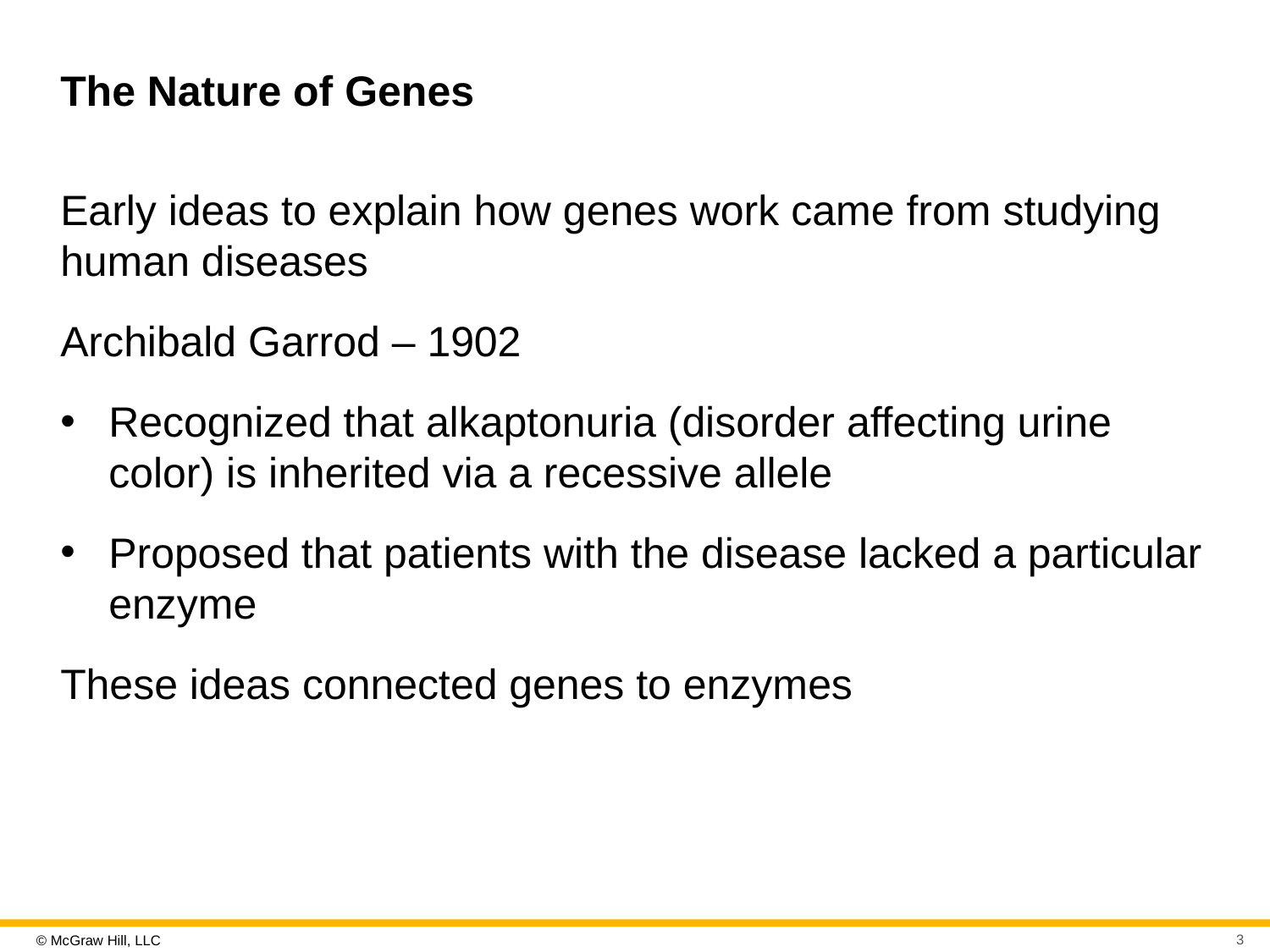

# The Nature of Genes
Early ideas to explain how genes work came from studying human diseases
Archibald Garrod – 1902
Recognized that alkaptonuria (disorder affecting urine color) is inherited via a recessive allele
Proposed that patients with the disease lacked a particular enzyme
These ideas connected genes to enzymes
3